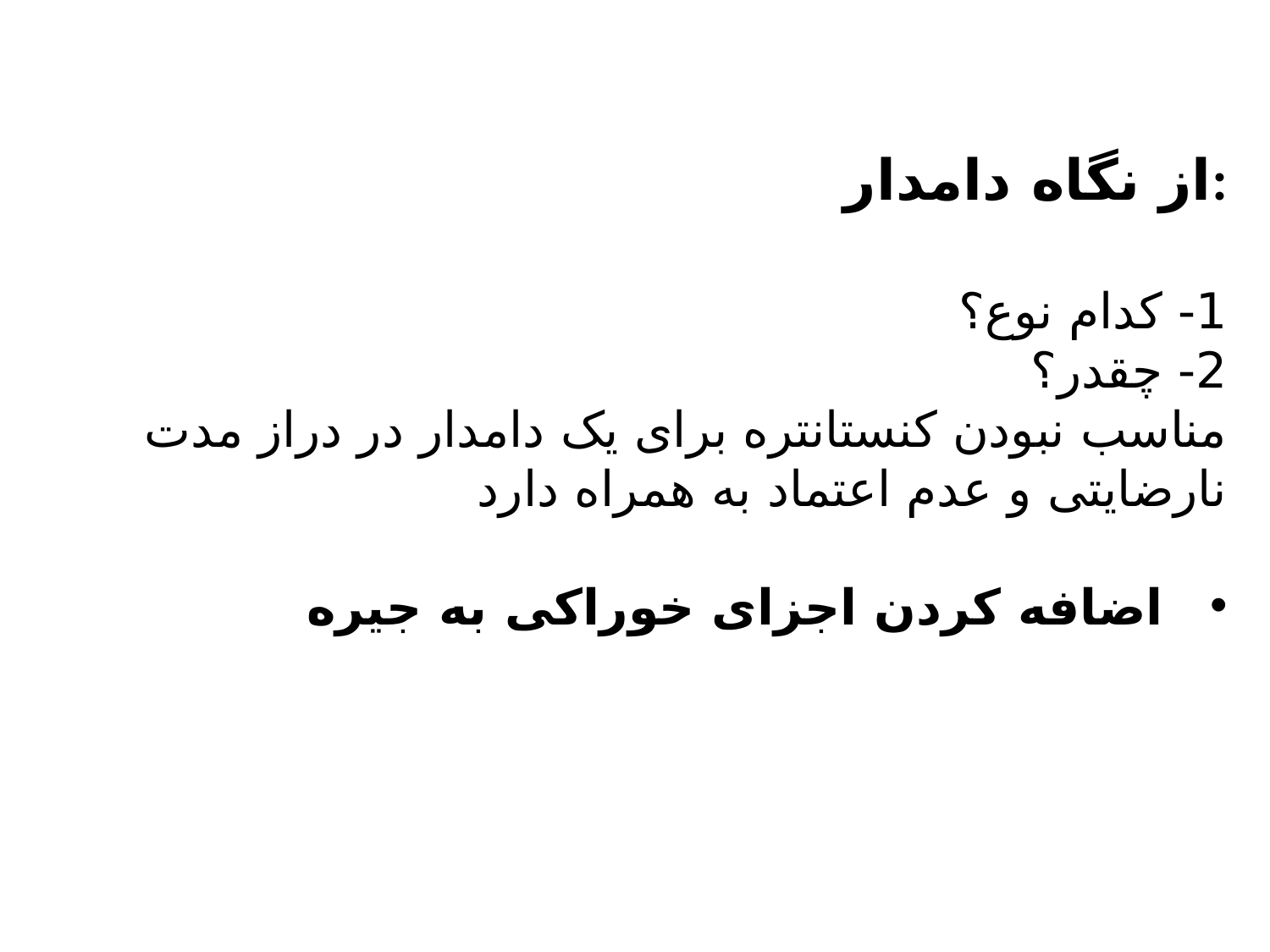

از نگاه دامدار:

1- کدام نوع؟
2- چقدر؟
مناسب نبودن کنستانتره برای یک دامدار در دراز مدت نارضایتی و عدم اعتماد به همراه دارد

اضافه کردن اجزای خوراکی به جیره